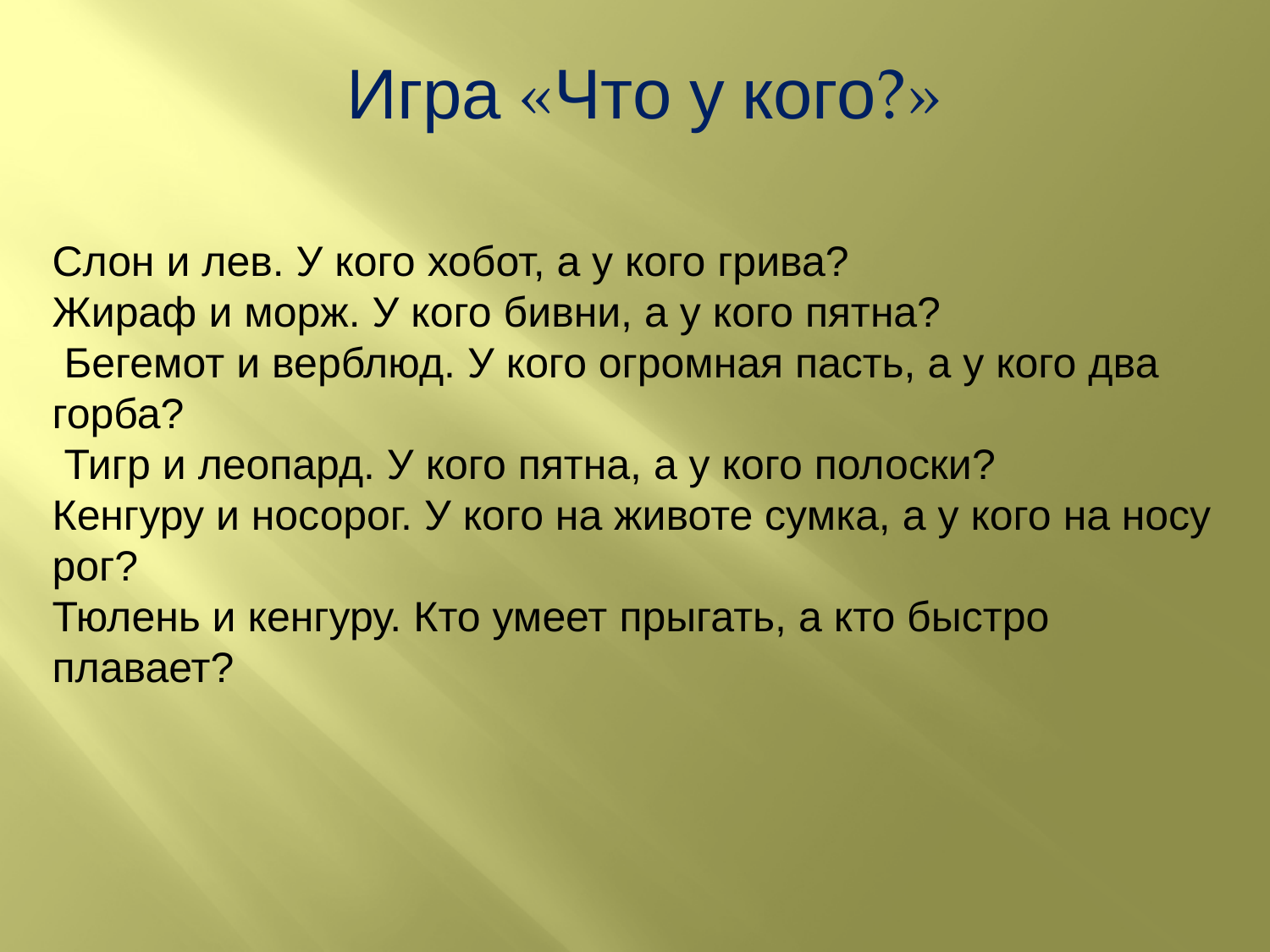

Игра «Что у кого?»
Слон и лев. У кого хобот, а у кого грива?
Жираф и морж. У кого бивни, а у кого пятна?
 Бегемот и верблюд. У кого огромная пасть, а у кого два горба?
 Тигр и леопард. У кого пятна, а у кого полоски?
Кенгуру и носорог. У кого на животе сумка, а у кого на носу рог?
Тюлень и кенгуру. Кто умеет прыгать, а кто быстро плавает?